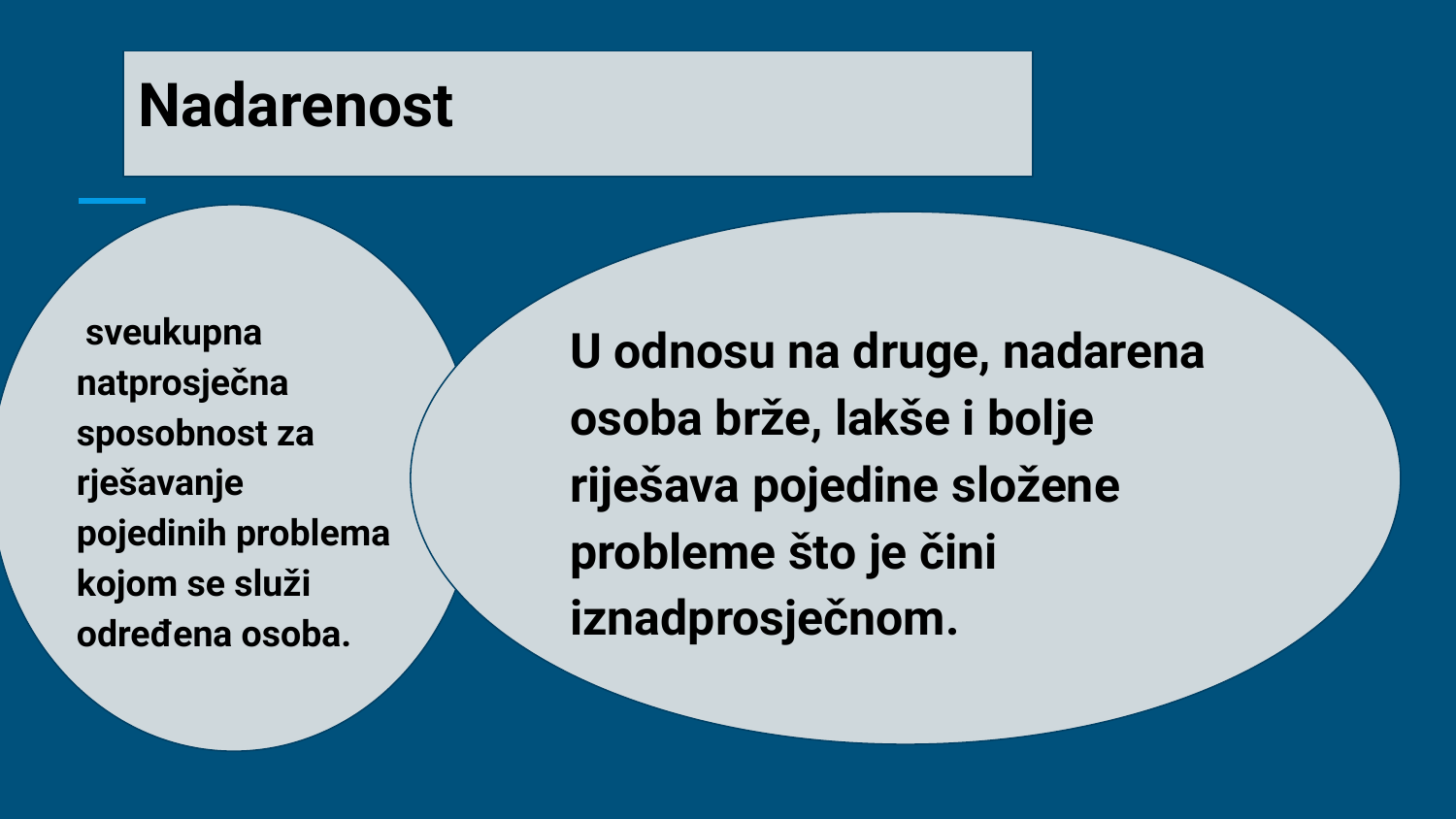

Nadarenost

 sveukupna natprosječna sposobnost za rješavanje pojedinih problema kojom se služi  određena osoba.
U odnosu na druge, nadarena osoba brže, lakše i bolje riješava pojedine složene probleme što je čini iznadprosječnom.